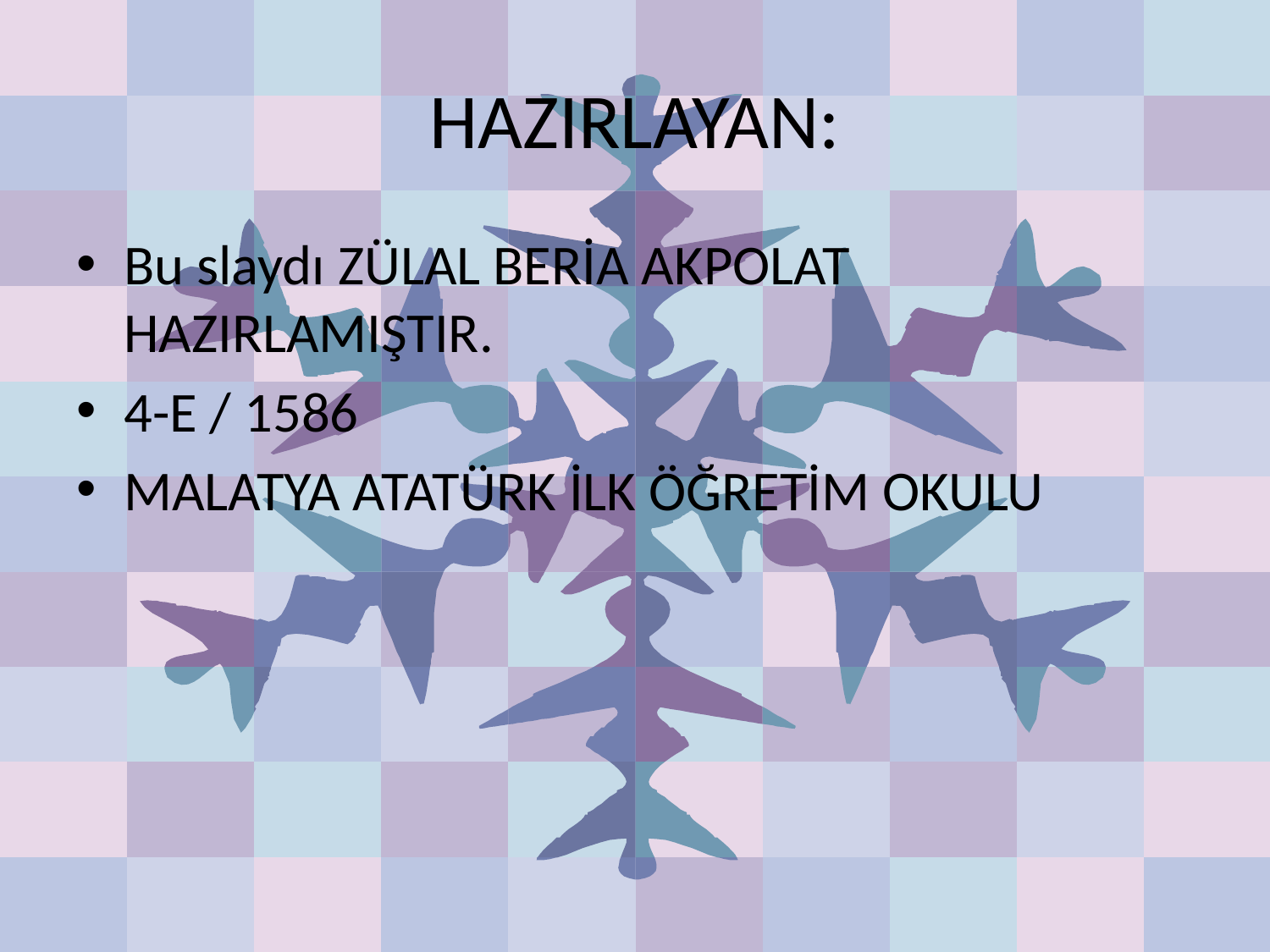

# HAZIRLAYAN:
Bu slaydı ZÜLAL BERİA AKPOLAT HAZIRLAMIŞTIR.
4-E / 1586
MALATYA ATATÜRK İLK ÖĞRETİM OKULU